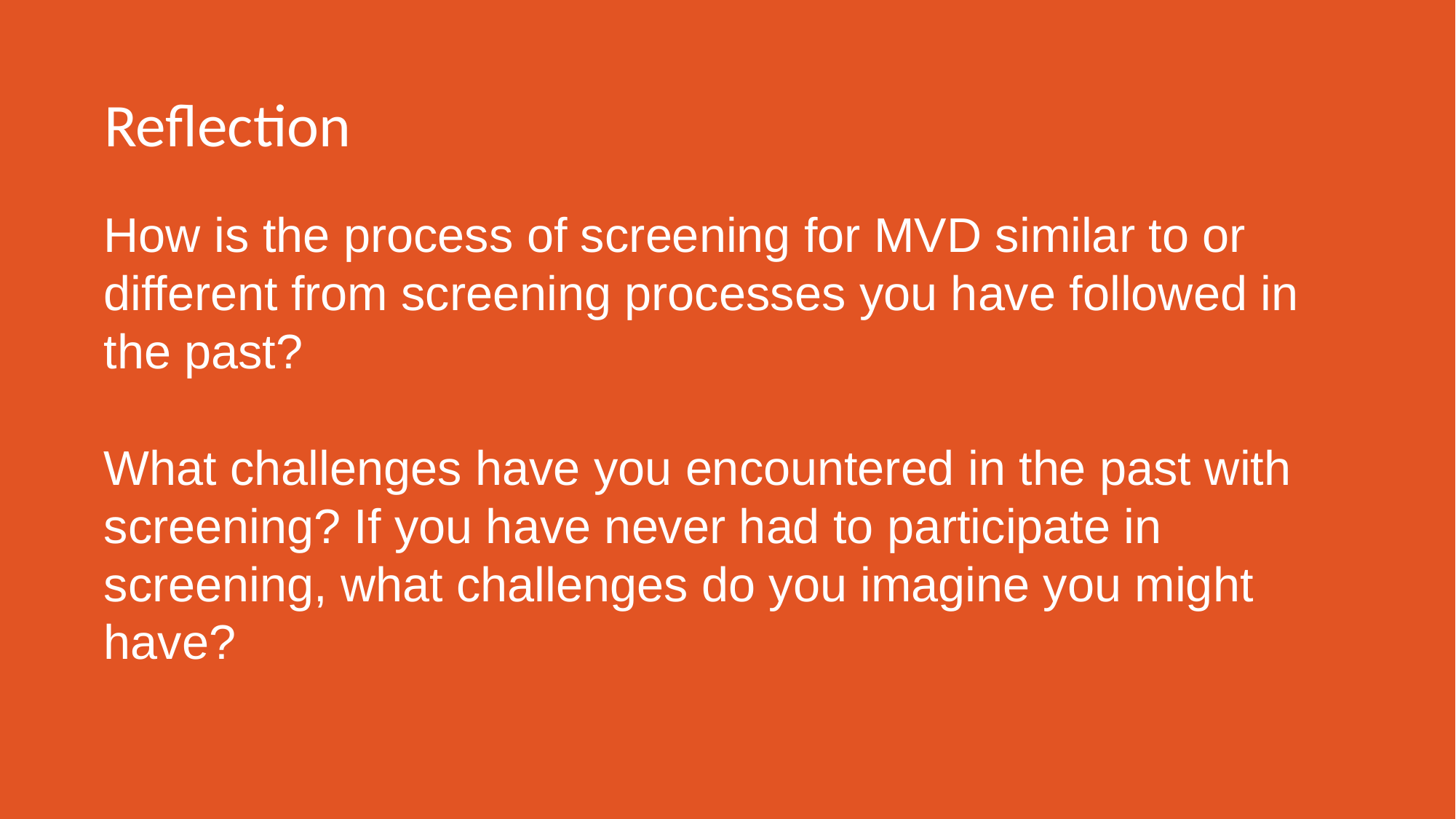

Reflection
How is the process of screening for MVD similar to or different from screening processes you have followed in the past?

What challenges have you encountered in the past with screening? If you have never had to participate in screening, what challenges do you imagine you might have?